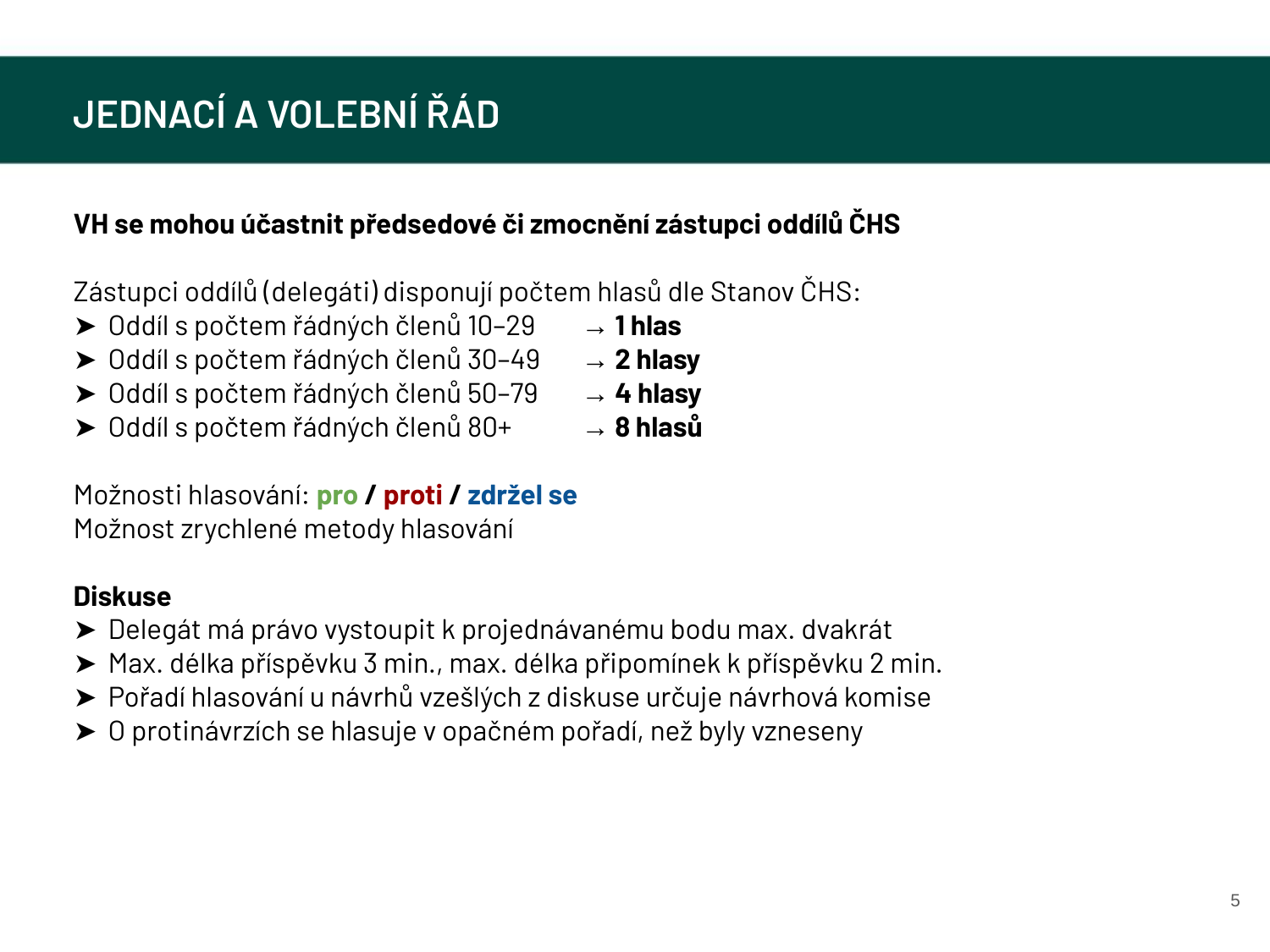

JEDNACÍ A VOLEBNÍ ŘÁD
VH se mohou účastnit předsedové či zmocnění zástupci oddílů ČHS
Zástupci oddílů (delegáti) disponují počtem hlasů dle Stanov ČHS:
➤  Oddíl s počtem řádných členů 10–29	→ 1 hlas
➤  Oddíl s počtem řádných členů 30–49	→ 2 hlasy
➤  Oddíl s počtem řádných členů 50–79 	→ 4 hlasy
➤  Oddíl s počtem řádných členů 80+ 	→ 8 hlasů

Možnosti hlasování: pro / proti / zdržel se
Možnost zrychlené metody hlasování

Diskuse
➤  Delegát má právo vystoupit k projednávanému bodu max. dvakrát
➤  Max. délka příspěvku 3 min., max. délka připomínek k příspěvku 2 min.
➤  Pořadí hlasování u návrhů vzešlých z diskuse určuje návrhová komise
➤  O protinávrzích se hlasuje v opačném pořadí, než byly vzneseny
5